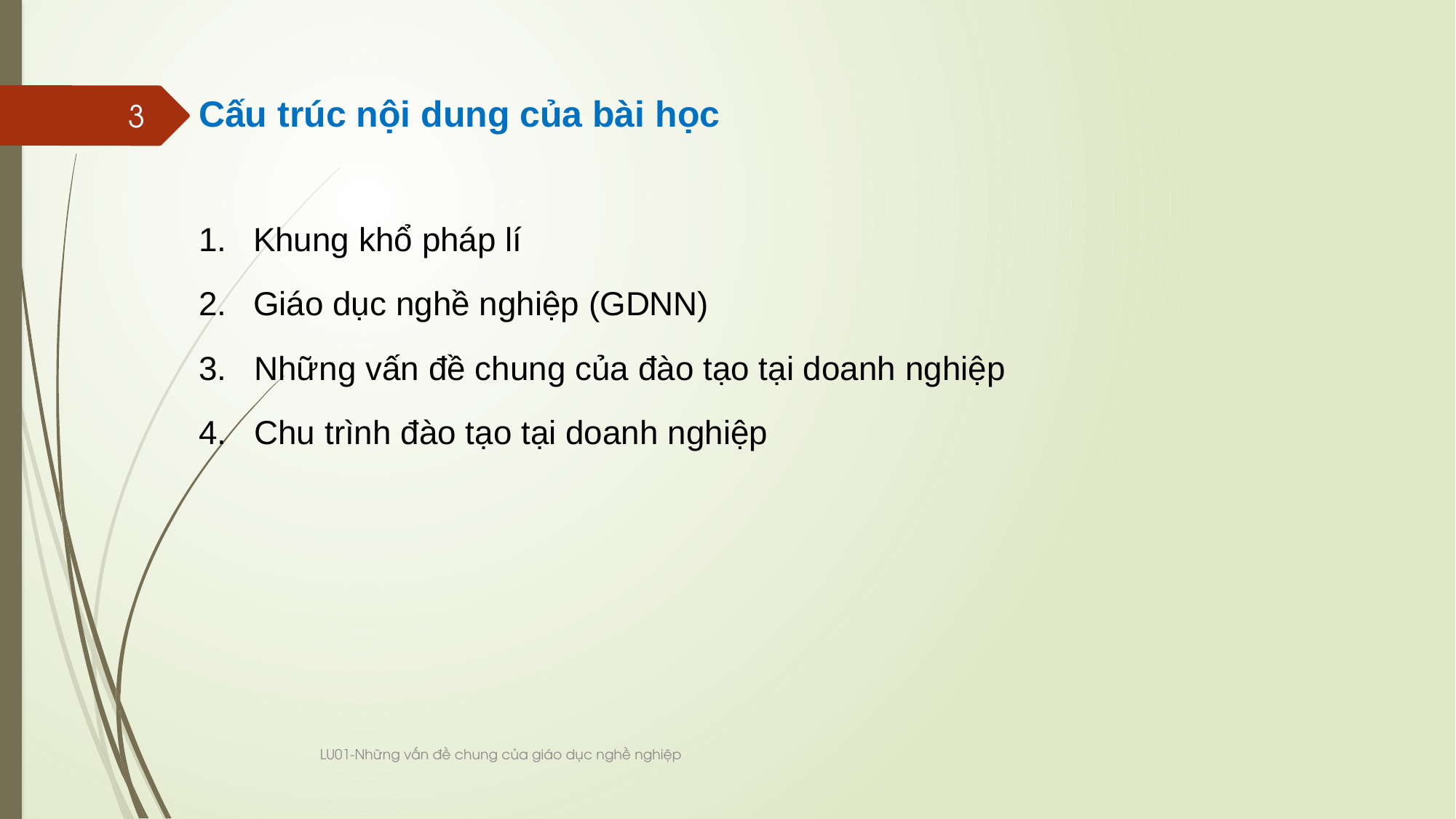

Cấu trúc nội dung của bài học

Khung khổ pháp lí
Giáo dục nghề nghiệp (GDNN)
3.   Những vấn đề chung của đào tạo tại doanh nghiệp
4.   Chu trình đào tạo tại doanh nghiệp

3
LU01-Những vấn đề chung của giáo dục nghề nghiệp